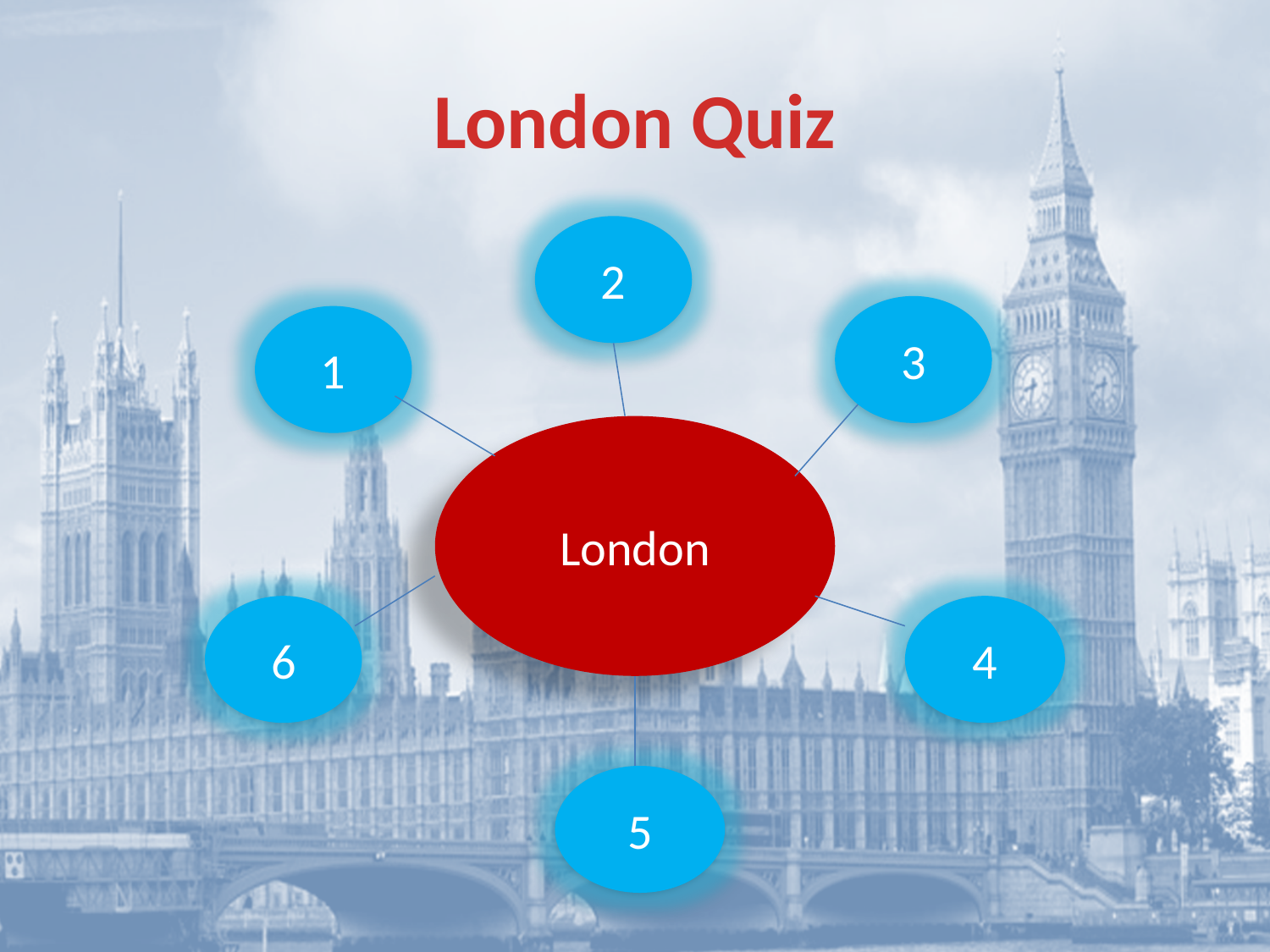

# London Quiz
2

3
1
London
6
4
5